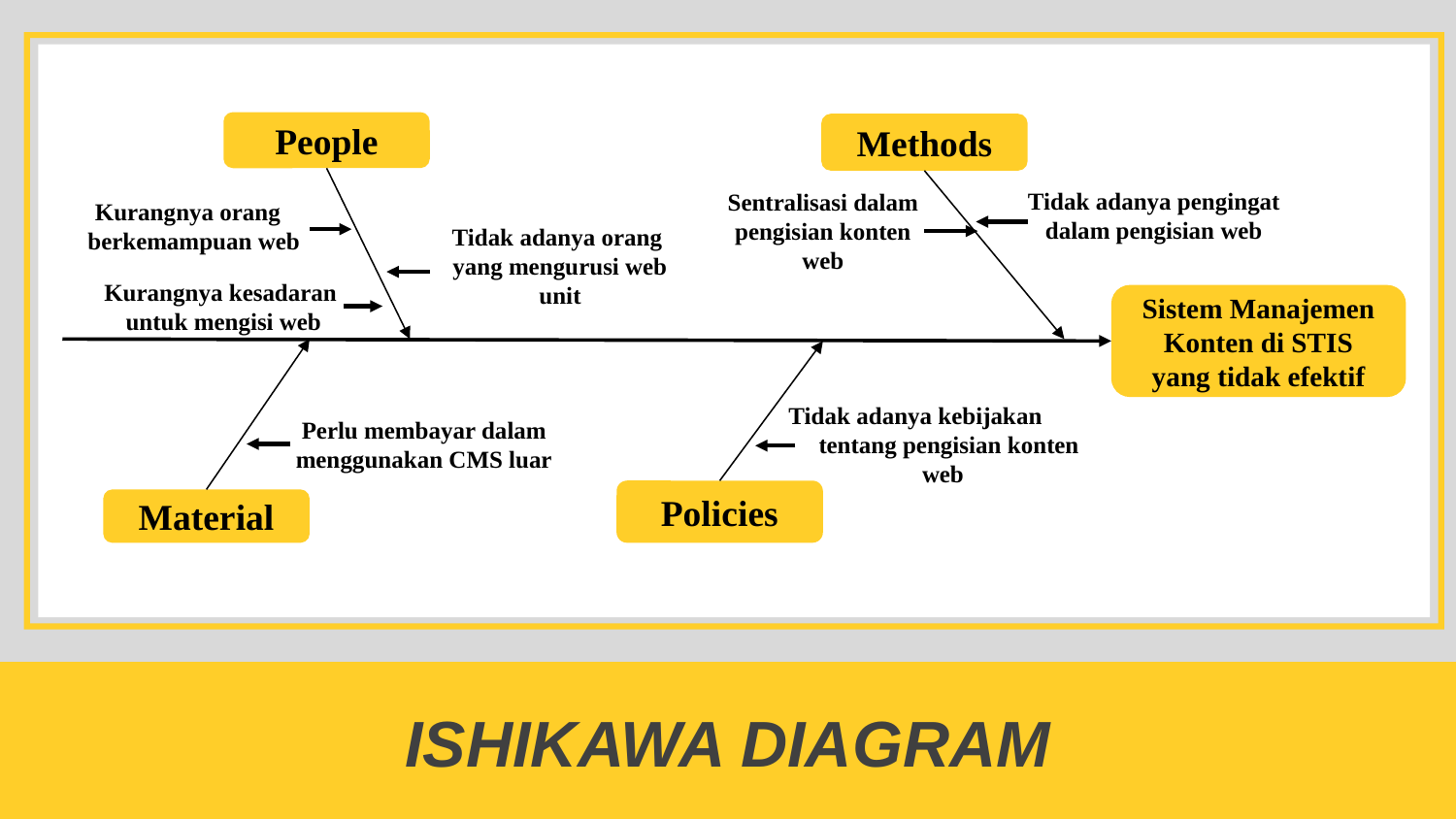

People
Methods
Tidak adanya pengingat dalam pengisian web
Kurangnya orang   berkemampuan web
Sentralisasi dalam pengisian konten web
Tidak adanya orang
yang mengurusi web unit
Kurangnya kesadaran  untuk mengisi web
Sistem Manajemen Konten di STIS
yang tidak efektif
Perlu membayar dalam menggunakan CMS luar
Tidak adanya kebijakan            tentang pengisian konten web
Policies
Material
ISHIKAWA DIAGRAM